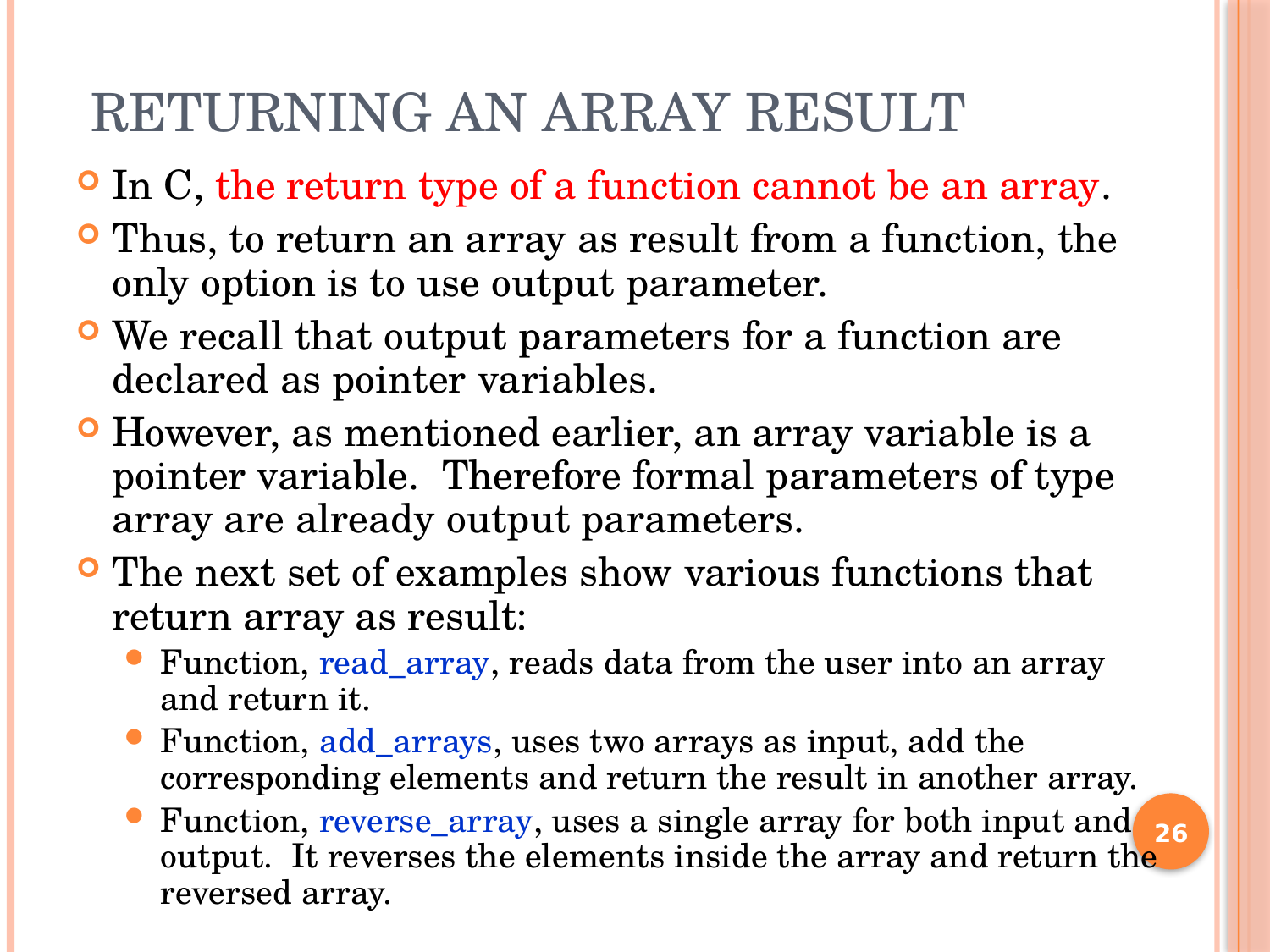

# Returning an array result
In C, the return type of a function cannot be an array.
Thus, to return an array as result from a function, the only option is to use output parameter.
We recall that output parameters for a function are declared as pointer variables.
However, as mentioned earlier, an array variable is a pointer variable.  Therefore formal parameters of type array are already output parameters.
The next set of examples show various functions that return array as result:
Function, read_array, reads data from the user into an array and return it.
Function, add_arrays, uses two arrays as input, add the corresponding elements and return the result in another array.
Function, reverse_array, uses a single array for both input and output.  It reverses the elements inside the array and return the reversed array.
26